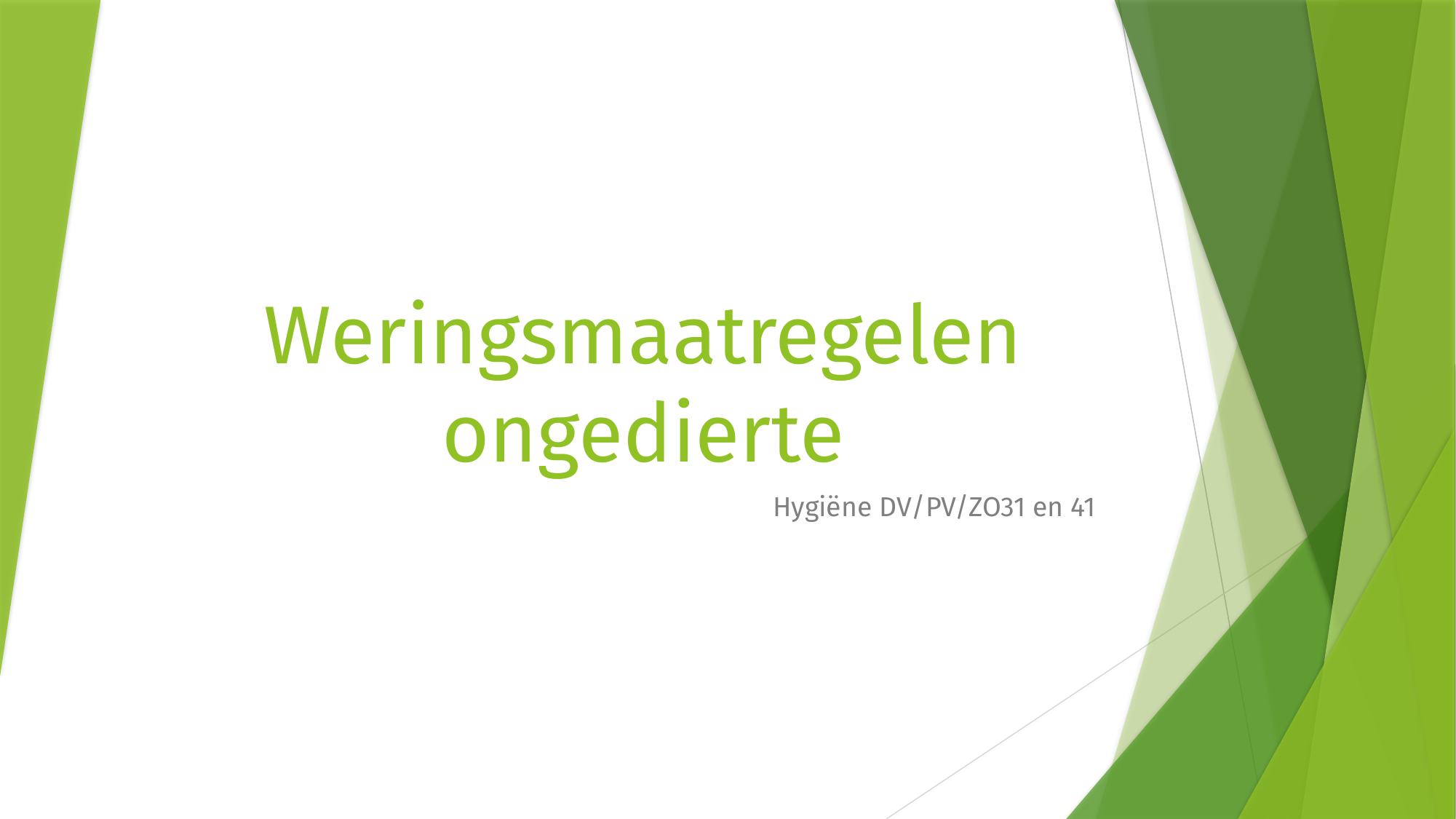

# Weringsmaatregelen ongedierte
Hygiëne DV/PV/ZO31 en 41